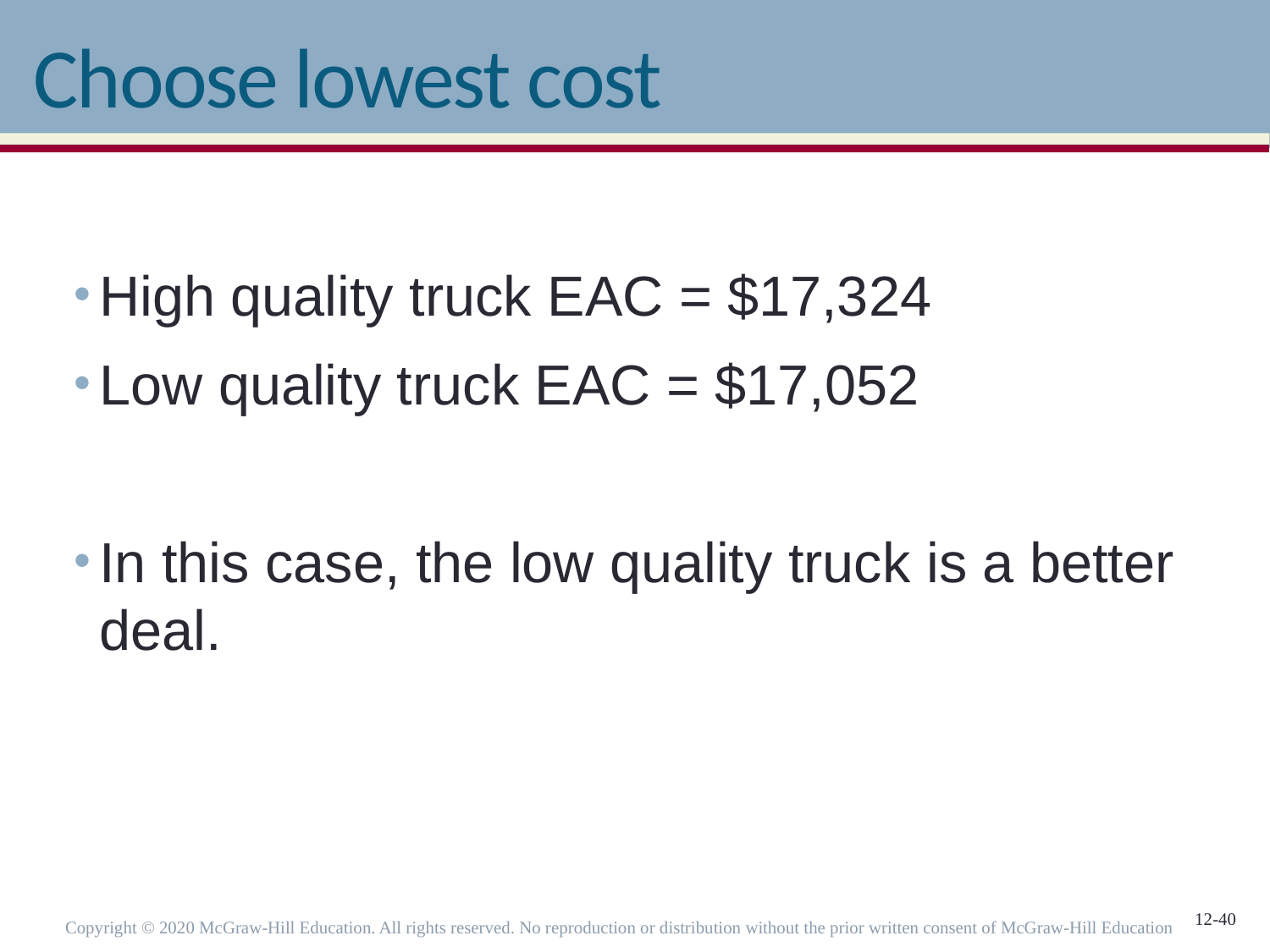

# Choose lowest cost
High quality truck EAC = $17,324
Low quality truck EAC = $17,052

In this case, the low quality truck is a better deal.
Copyright © 2020 McGraw-Hill Education. All rights reserved. No reproduction or distribution without the prior written consent of McGraw-Hill Education